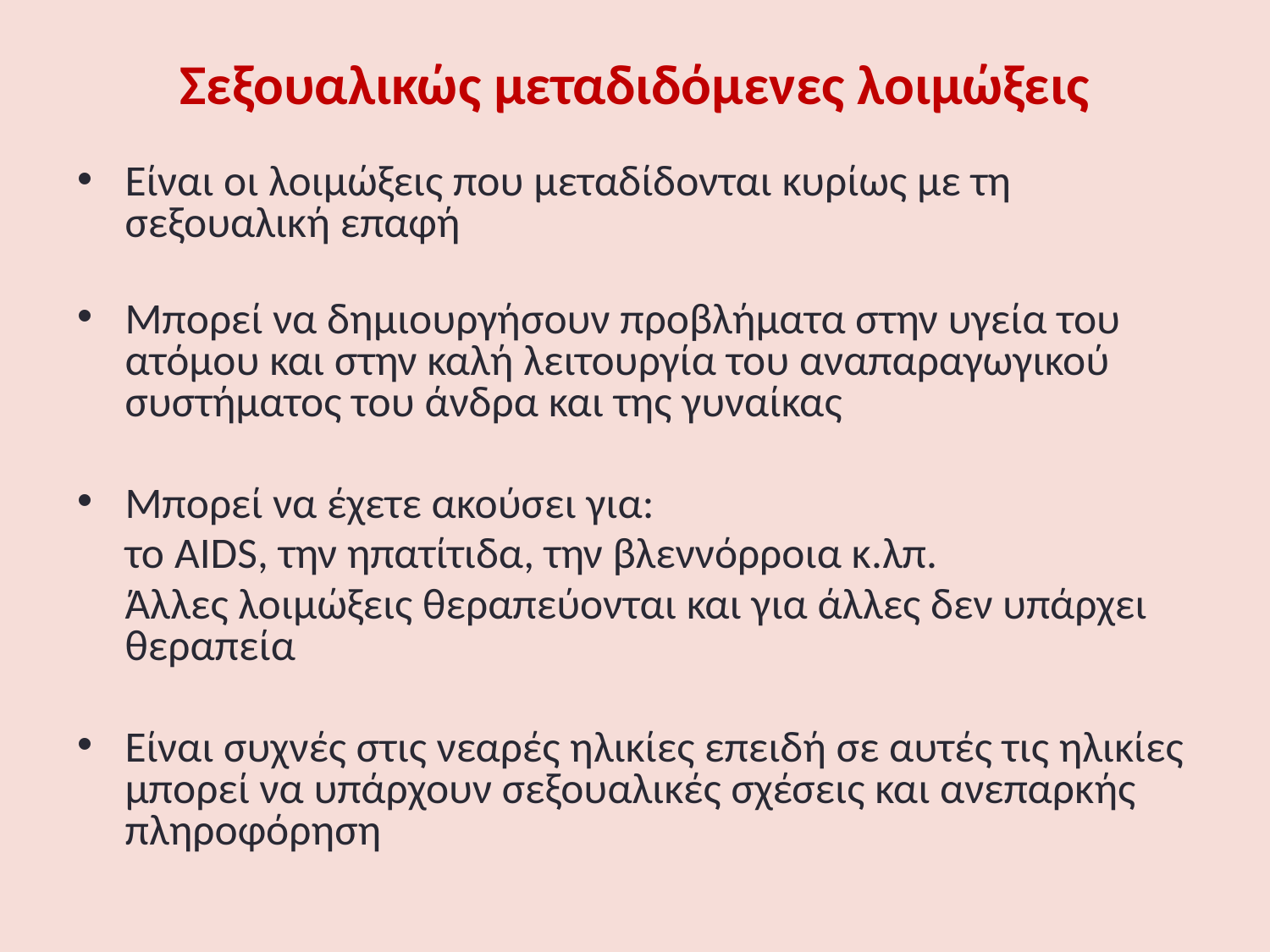

# Σεξουαλικώς μεταδιδόμενες λοιμώξεις
Είναι οι λοιμώξεις που μεταδίδονται κυρίως με τη σεξουαλική επαφή

Μπορεί να δημιουργήσουν προβλήματα στην υγεία του ατόμου και στην καλή λειτουργία του αναπαραγωγικού συστήματος του άνδρα και της γυναίκας

Μπορεί να έχετε ακούσει για:
	το AIDS, την ηπατίτιδα, την βλεννόρροια κ.λπ.
	Άλλες λοιμώξεις θεραπεύονται και για άλλες δεν υπάρχει θεραπεία

Είναι συχνές στις νεαρές ηλικίες επειδή σε αυτές τις ηλικίες μπορεί να υπάρχουν σεξουαλικές σχέσεις και ανεπαρκής πληροφόρηση